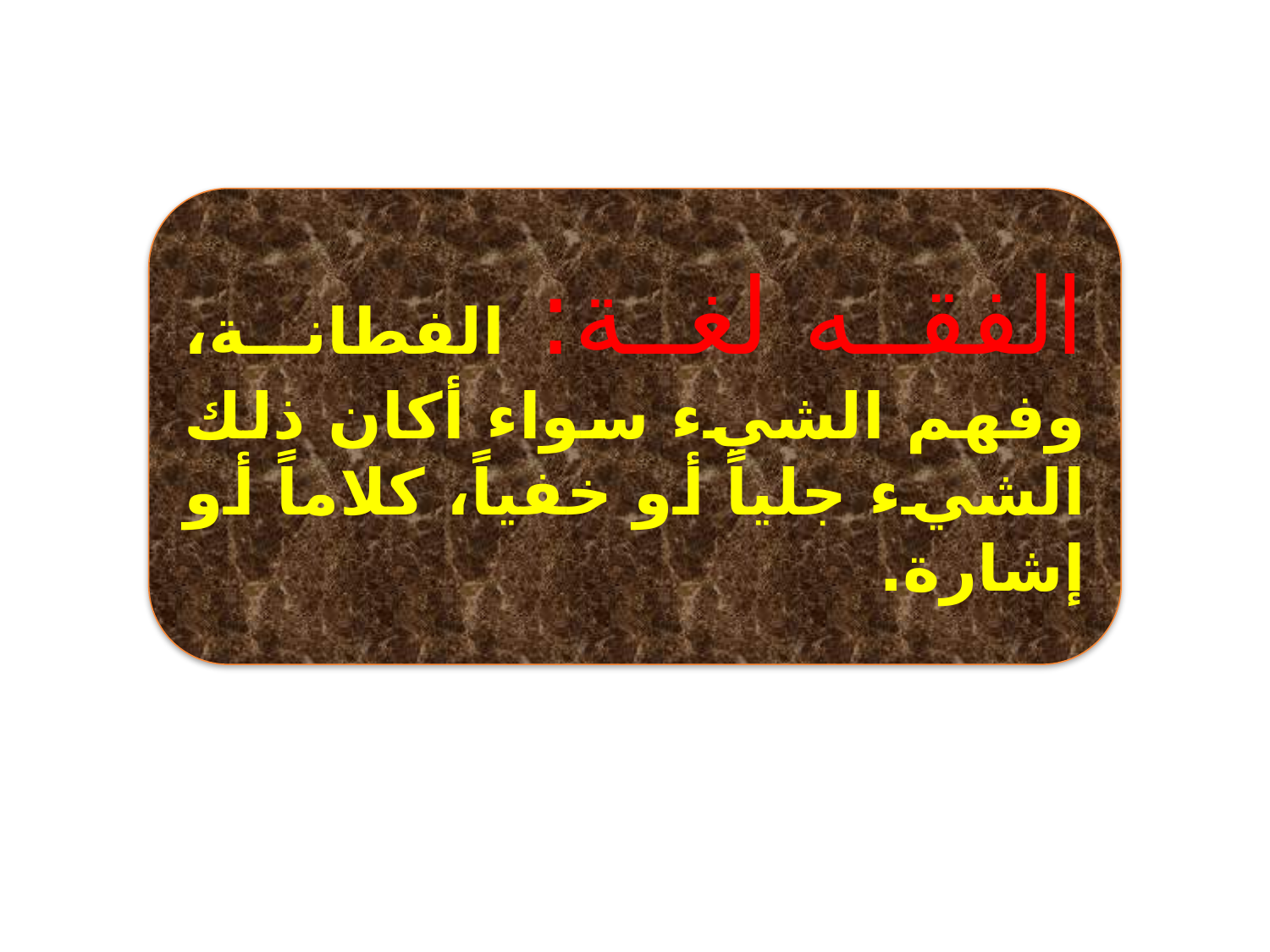

الفقه لغة: الفطانة، وفهم الشيء سواء أكان ذلك الشيء جلياً أو خفياً، كلاماً أو إشارة.